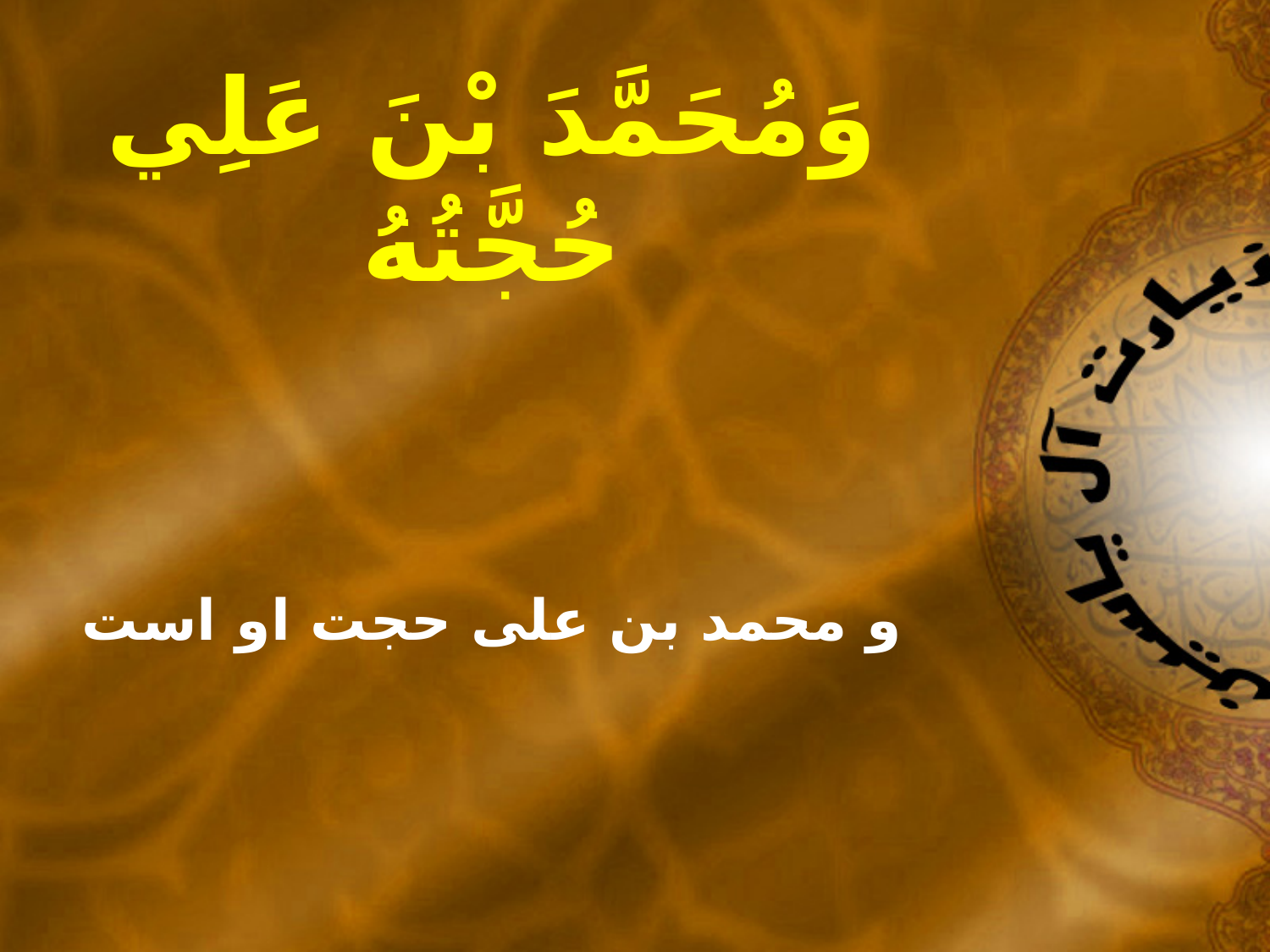

وَمُحَمَّدَ بْنَ عَلِي حُجَّتُهُ
و محمد بن على حجت او است